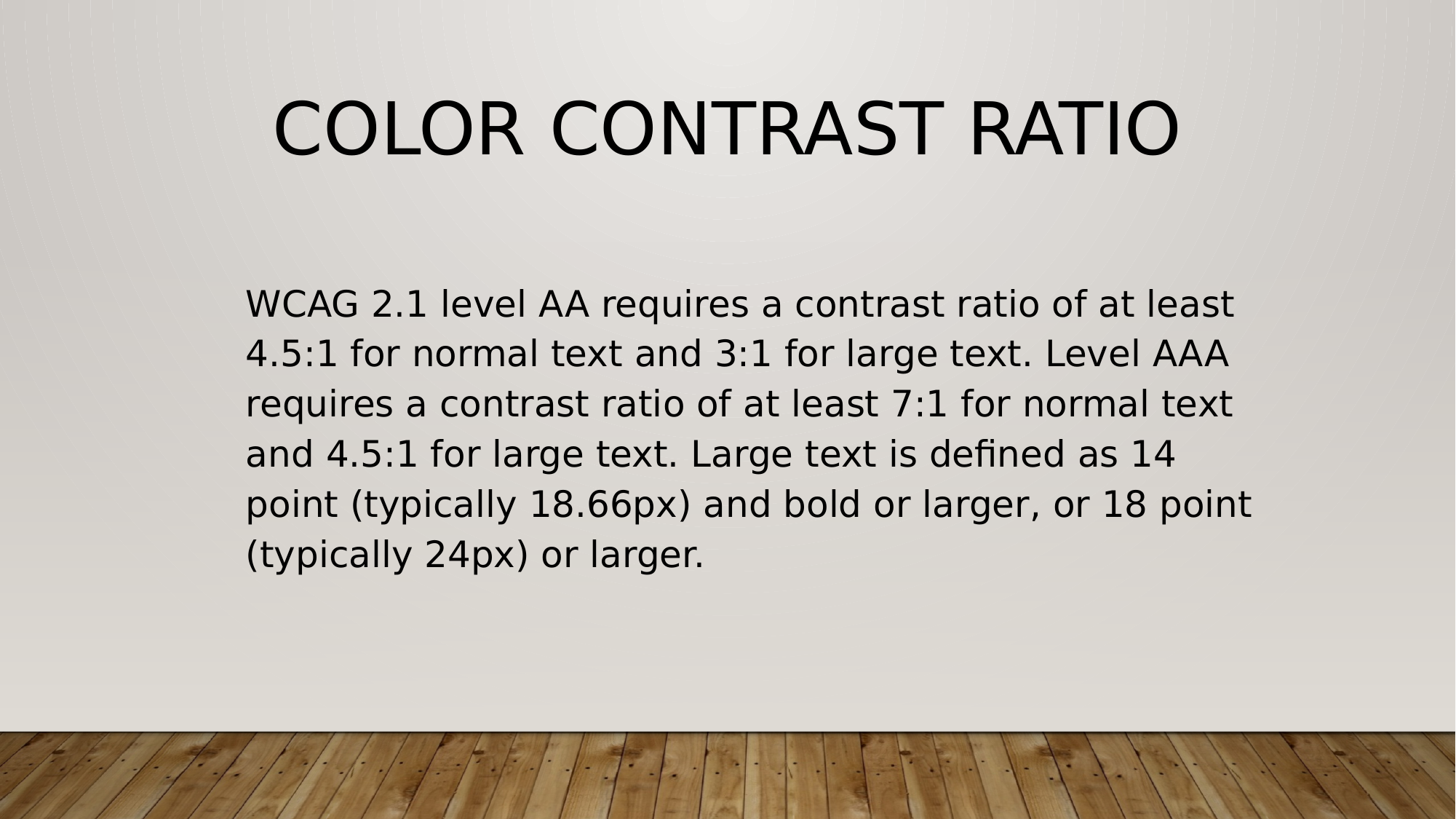

# Color Contrast Ratio
WCAG 2.1 level AA requires a contrast ratio of at least 4.5:1 for normal text and 3:1 for large text. Level AAA requires a contrast ratio of at least 7:1 for normal text and 4.5:1 for large text. Large text is defined as 14 point (typically 18.66px) and bold or larger, or 18 point (typically 24px) or larger.